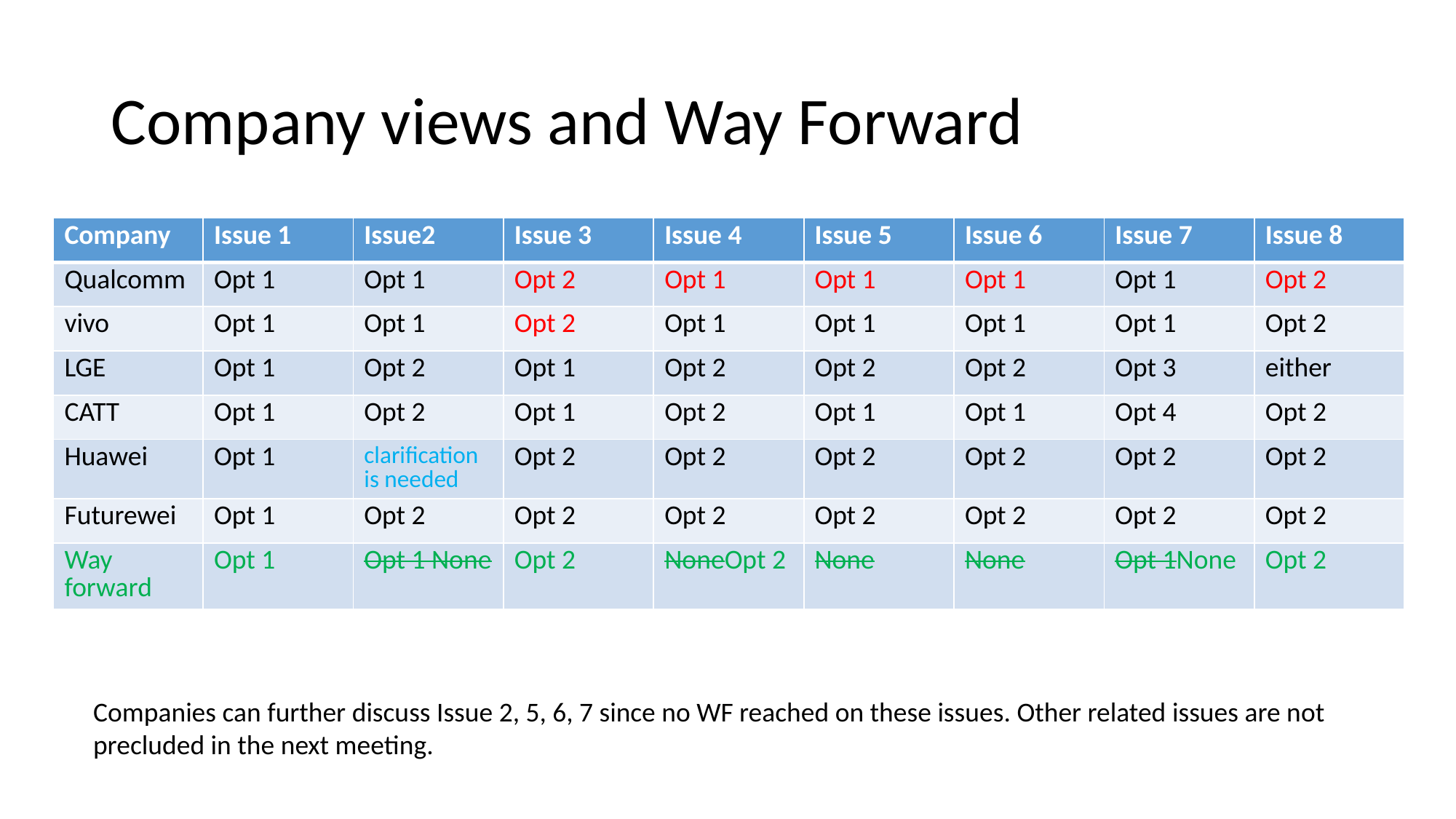

# Company views and Way Forward
| Company | Issue 1 | Issue2 | Issue 3 | Issue 4 | Issue 5 | Issue 6 | Issue 7 | Issue 8 |
| --- | --- | --- | --- | --- | --- | --- | --- | --- |
| Qualcomm | Opt 1 | Opt 1 | Opt 2 | Opt 1 | Opt 1 | Opt 1 | Opt 1 | Opt 2 |
| vivo | Opt 1 | Opt 1 | Opt 2 | Opt 1 | Opt 1 | Opt 1 | Opt 1 | Opt 2 |
| LGE | Opt 1 | Opt 2 | Opt 1 | Opt 2 | Opt 2 | Opt 2 | Opt 3 | either |
| CATT | Opt 1 | Opt 2 | Opt 1 | Opt 2 | Opt 1 | Opt 1 | Opt 4 | Opt 2 |
| Huawei | Opt 1 | clarification is needed | Opt 2 | Opt 2 | Opt 2 | Opt 2 | Opt 2 | Opt 2 |
| Futurewei | Opt 1 | Opt 2 | Opt 2 | Opt 2 | Opt 2 | Opt 2 | Opt 2 | Opt 2 |
| Way forward | Opt 1 | Opt 1 None | Opt 2 | NoneOpt 2 | None | None | Opt 1None | Opt 2 |
Companies can further discuss Issue 2, 5, 6, 7 since no WF reached on these issues. Other related issues are not precluded in the next meeting.